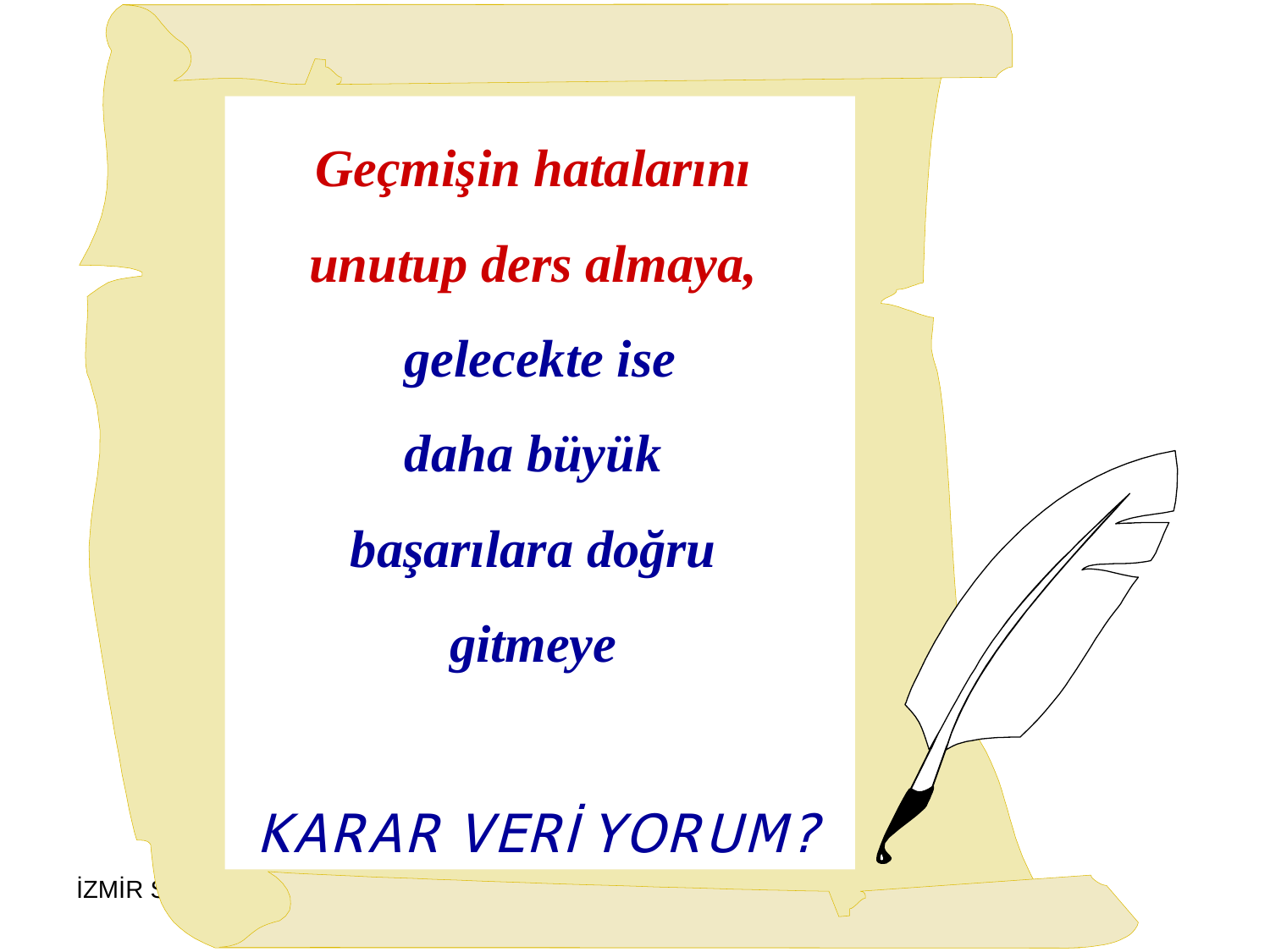

Geçmişin hatalarını
unutup ders almaya,
 gelecekte ise
daha büyük
başarılara doğru
gitmeye

KARAR VERİYORUM?
İZMİR SEMİNERİ
116